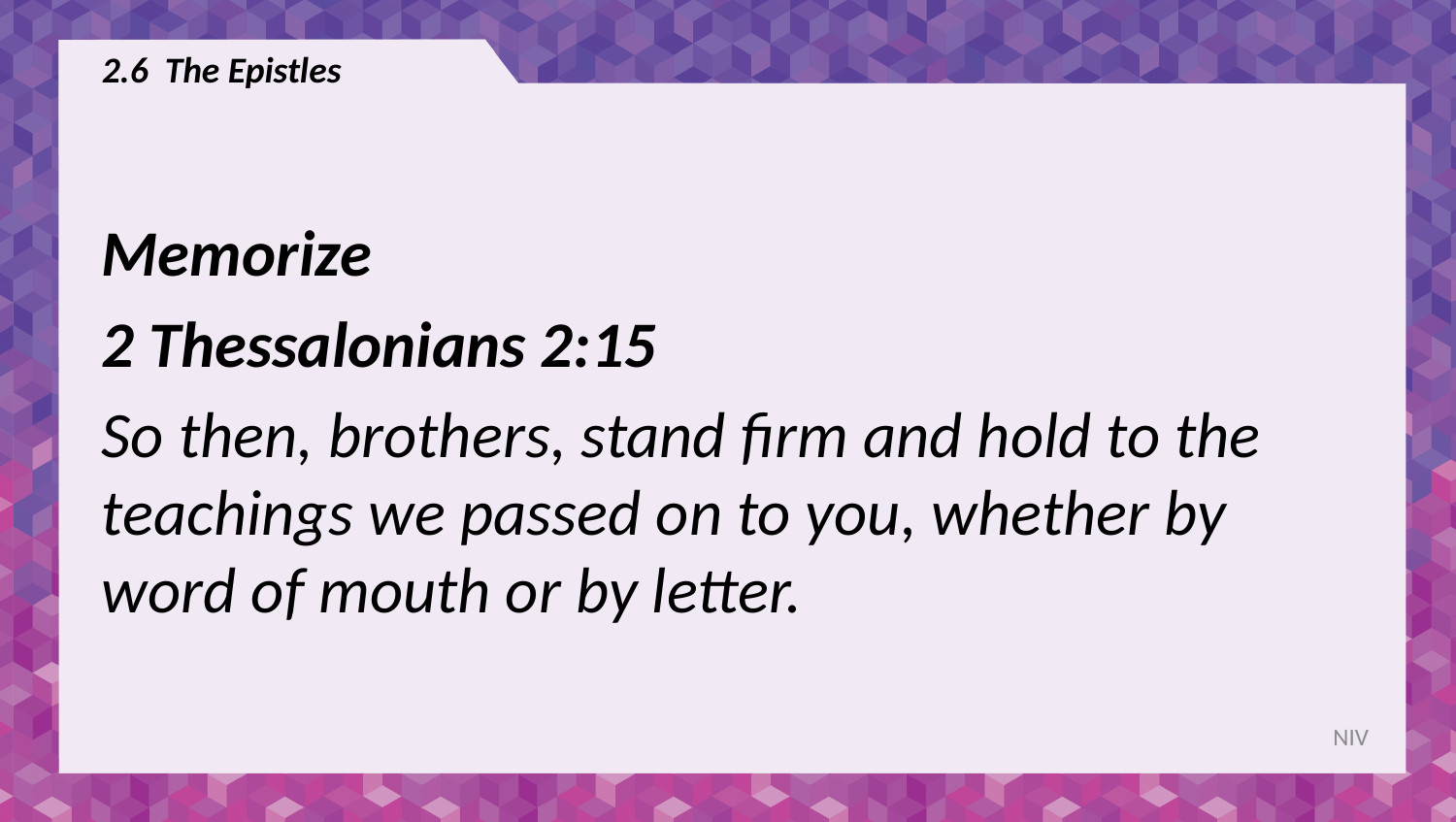

# 2.6  The Epistles
Memorize
2 Thessalonians 2:15
So then, brothers, stand firm and hold to the teachings we passed on to you, whether by word of mouth or by letter.
NIV